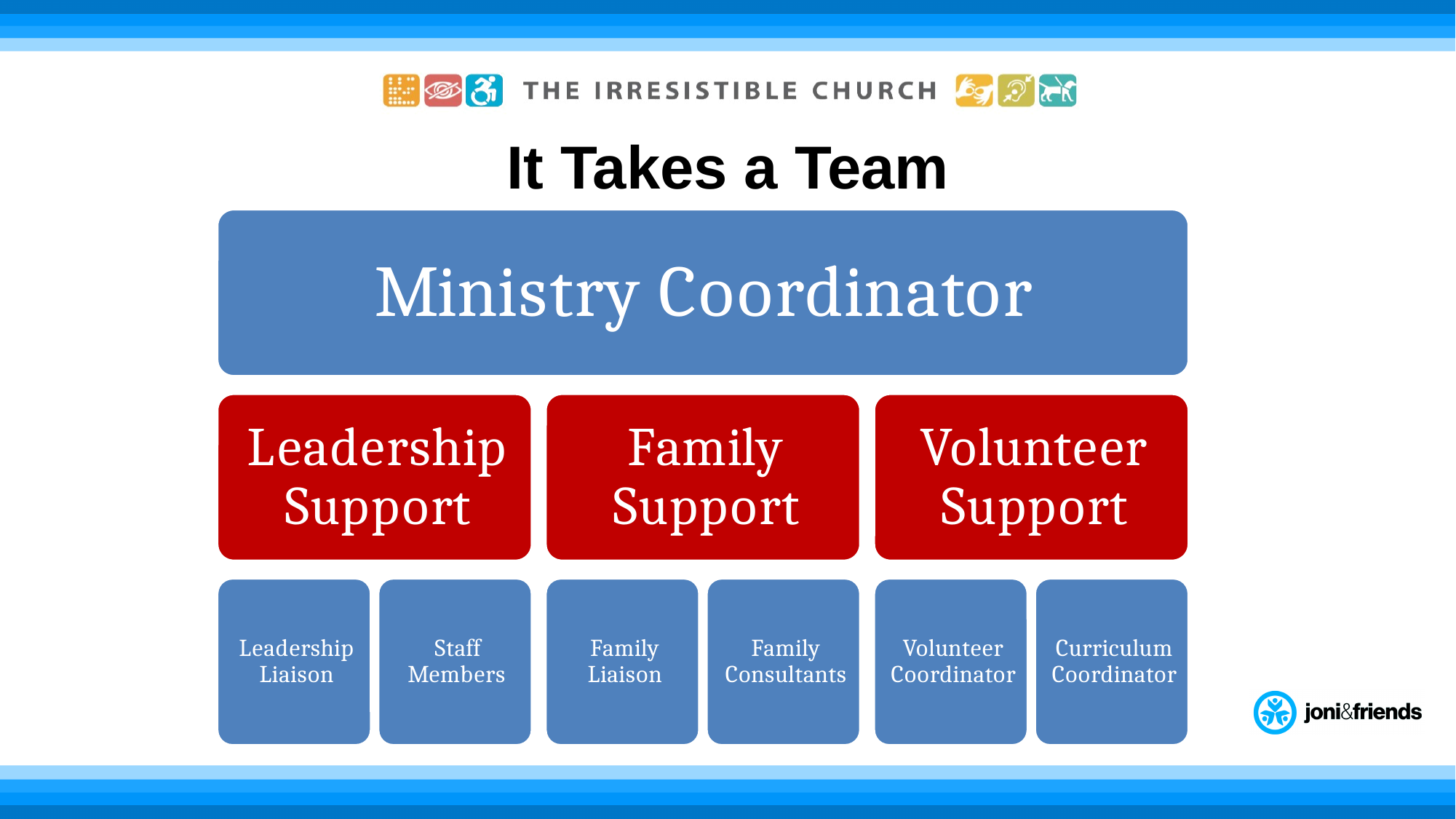

# It Takes a Team
Ministry Coordinator
Leadership Support
Leadership Liaison
Staff Members
Family Support
Family Liaison
Family Consultants
Volunteer Support
Volunteer Coordinator
Curriculum Coordinator